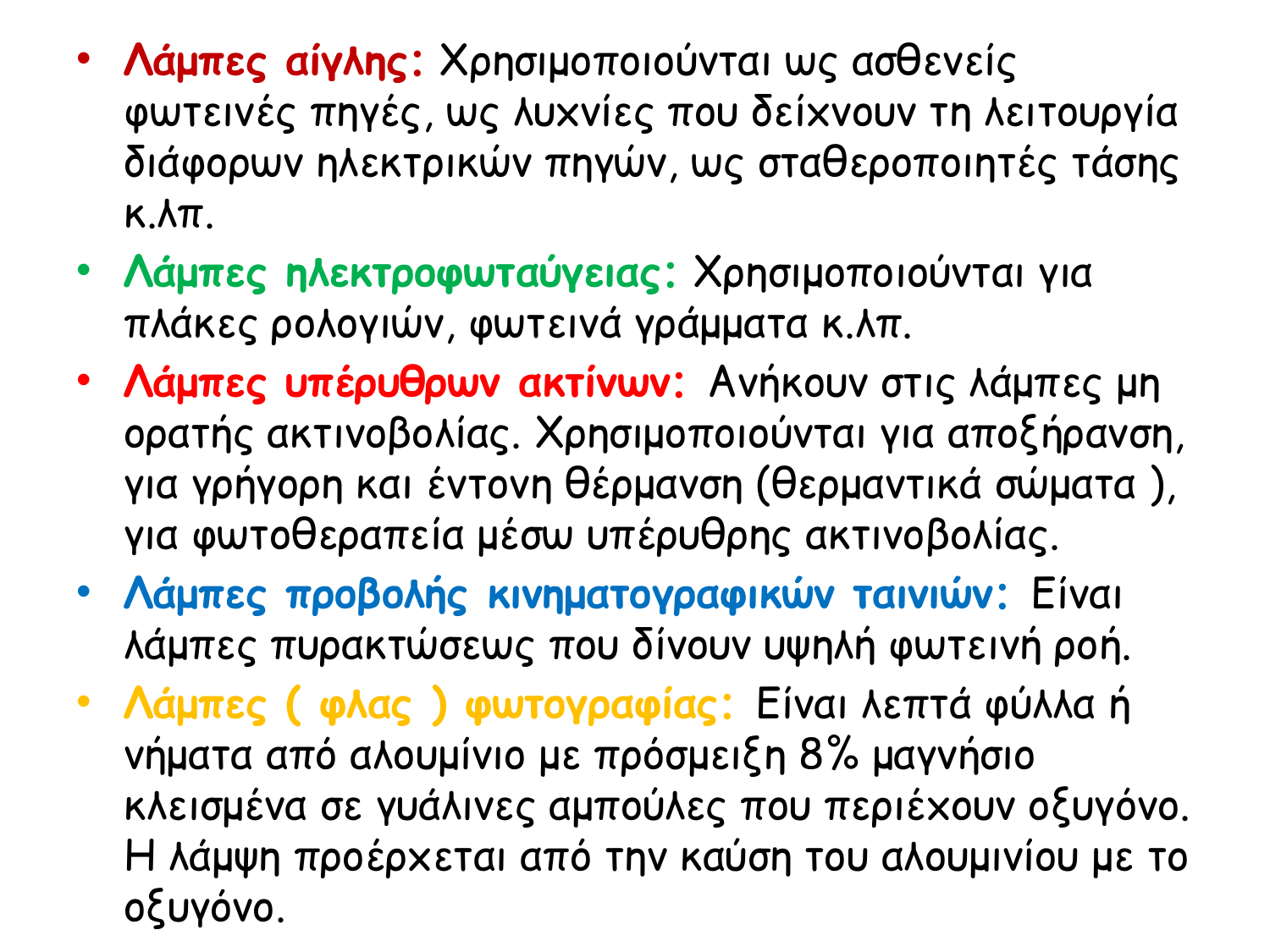

Λάμπες αίγλης: Χρησιμοποιούνται ως ασθενείς φωτεινές πηγές, ως λυχνίες που δείχνουν τη λειτουργία διάφορων ηλεκτρικών πηγών, ως σταθεροποιητές τάσης κ.λπ.
Λάμπες ηλεκτροφωταύγειας: Χρησιμοποιούνται για πλάκες ρολογιών, φωτεινά γράμματα κ.λπ.
Λάμπες υπέρυθρων ακτίνων: Ανήκουν στις λάμπες μη ορατής ακτινοβολίας. Χρησιμοποιούνται για αποξήρανση, για γρήγορη και έντονη θέρμανση (θερμαντικά σώματα ), για φωτοθεραπεία μέσω υπέρυθρης ακτινοβολίας.
Λάμπες προβολής κινηματογραφικών ταινιών: Είναι λάμπες πυρακτώσεως που δίνουν υψηλή φωτεινή ροή.
Λάμπες ( φλας ) φωτογραφίας: Είναι λεπτά φύλλα ή νήματα από αλουμίνιο με πρόσμειξη 8% μαγνήσιο κλεισμένα σε γυάλινες αμπούλες που περιέχουν οξυγόνο. Η λάμψη προέρχεται από την καύση του αλουμινίου με το οξυγόνο.
#